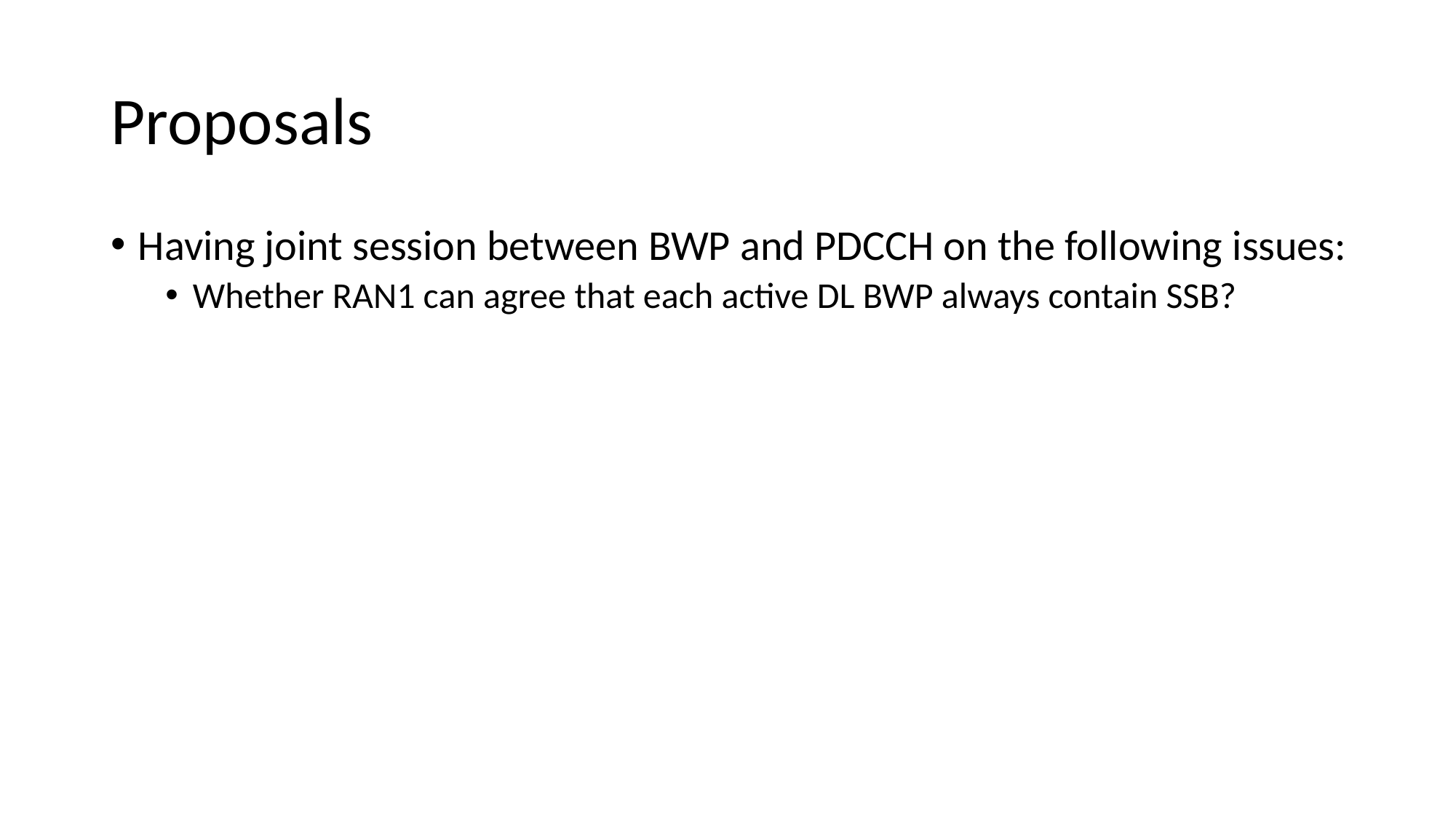

# Proposals
Having joint session between BWP and PDCCH on the following issues:
Whether RAN1 can agree that each active DL BWP always contain SSB?